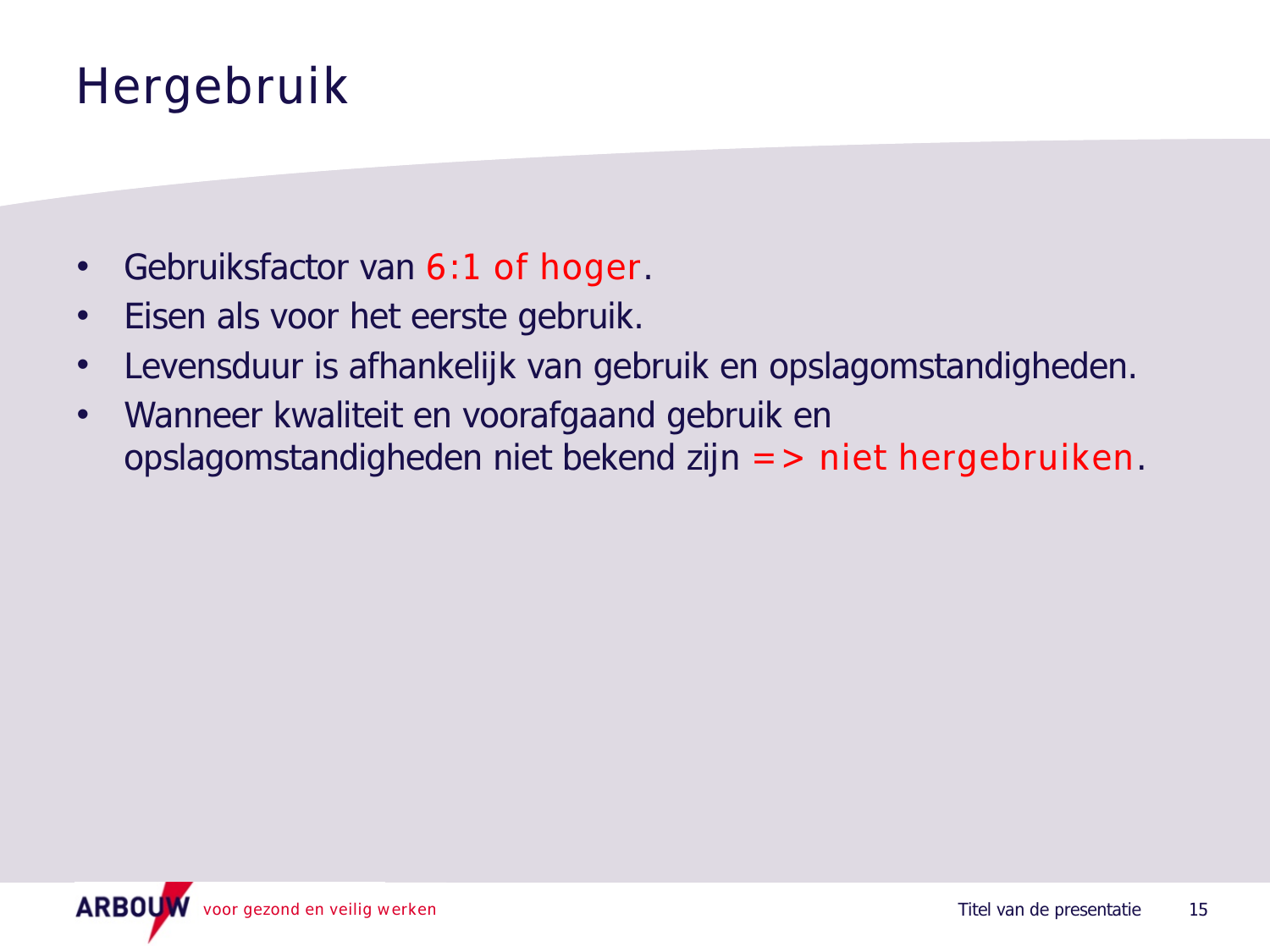

# Hergebruik
Gebruiksfactor van 6:1 of hoger.
Eisen als voor het eerste gebruik.
Levensduur is afhankelijk van gebruik en opslagomstandigheden.
Wanneer kwaliteit en voorafgaand gebruik en opslagomstandigheden niet bekend zijn => niet hergebruiken.

Titel van de presentatie
15